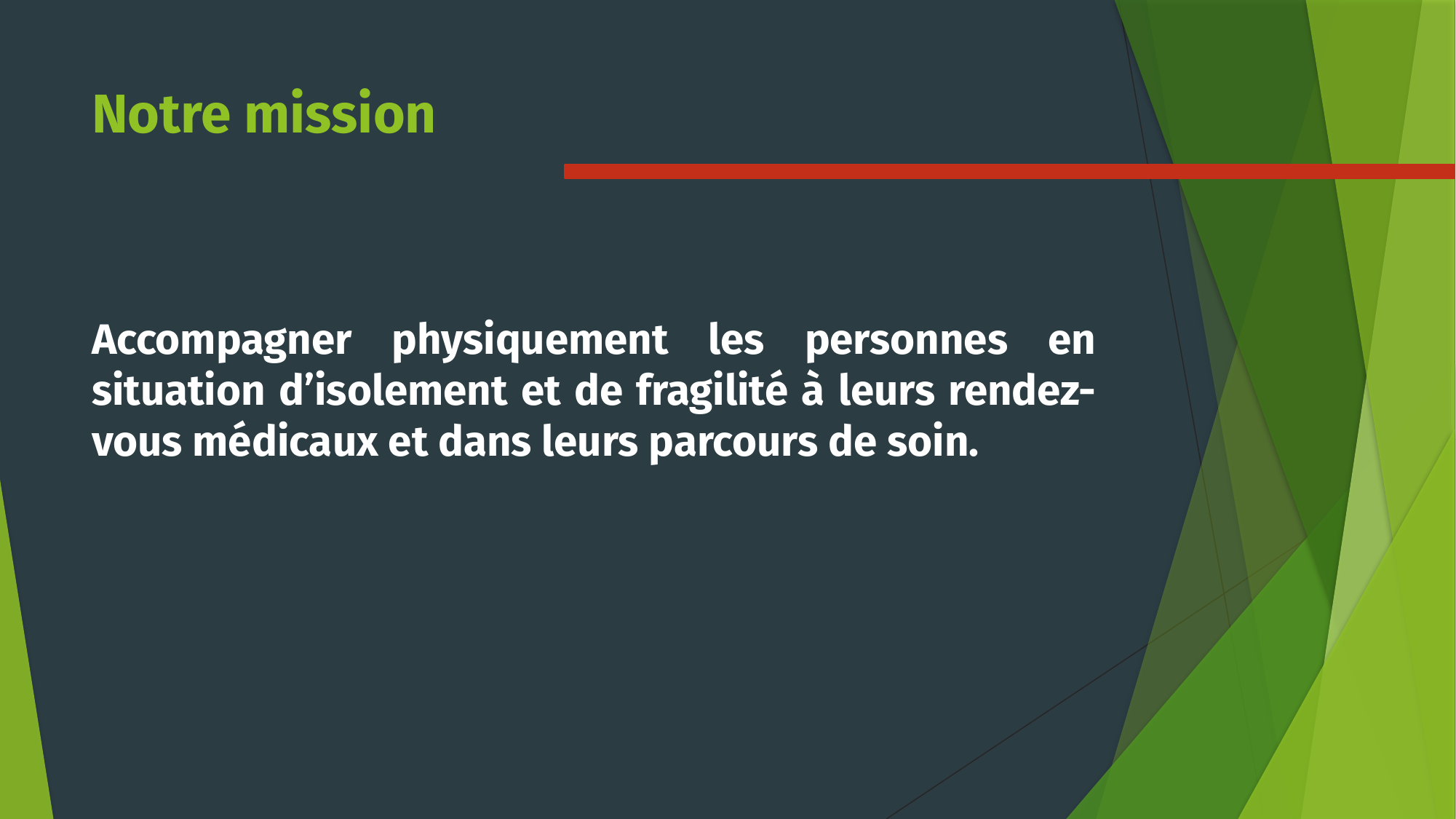

# Notre mission

Accompagner physiquement les personnes en situation d’isolement et de fragilité à leurs rendez-vous médicaux et dans leurs parcours de soin.